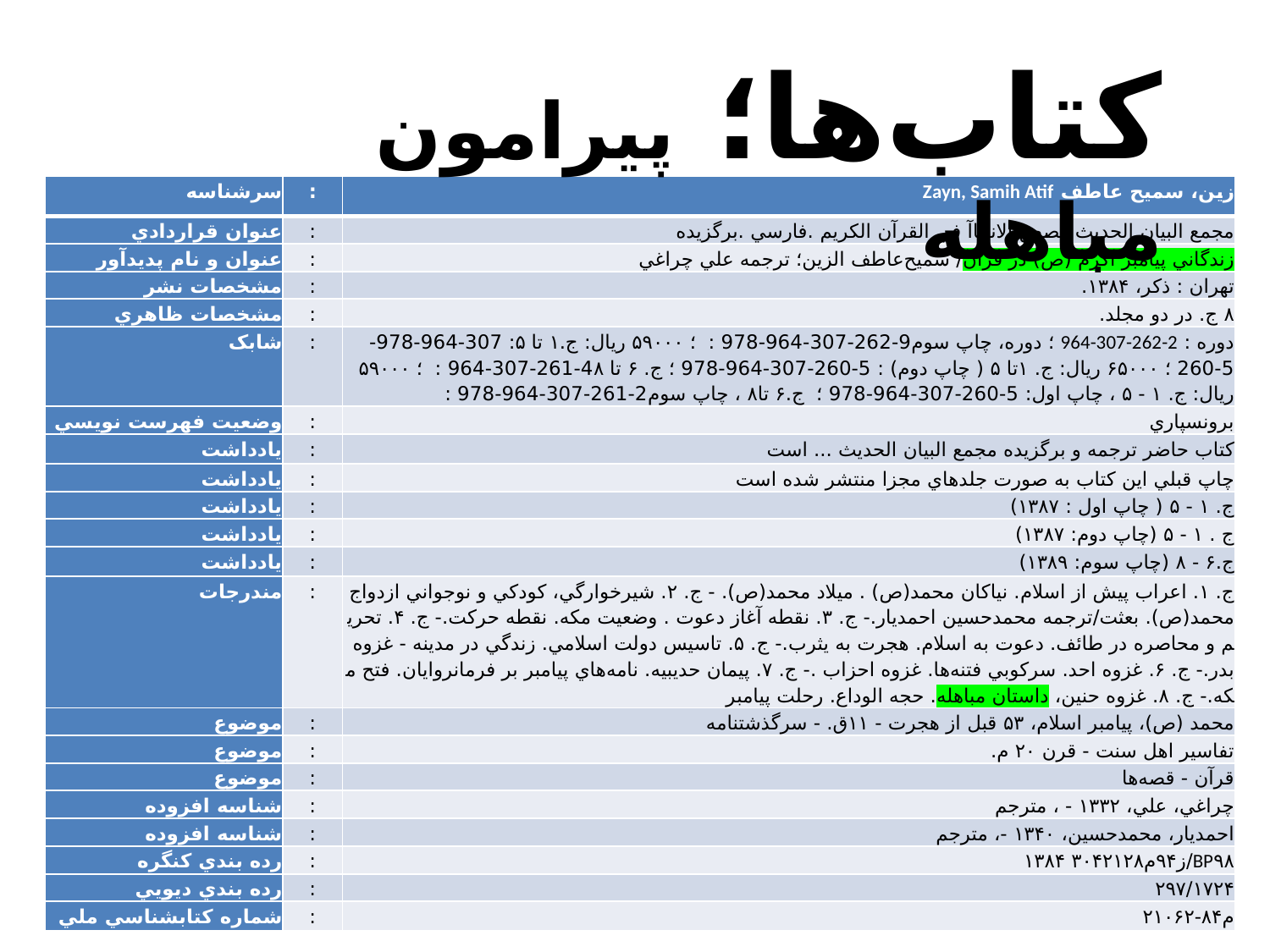

کتاب‌ها؛ پيرامون مباهله
| ‏سرشناسه | : | زي‍ن‌، س‍م‍ي‍ح‌ ع‍اطف‌ Zayn, Samih Atif |
| --- | --- | --- |
| ‏عنوان قراردادي | : | مج‍م‍ع‌ ال‍ب‍ي‍ان‌ ال‍ح‍دي‍ث‌ ق‍ص‍ص‌ الان‍ب‍ي‍اآ ف‍ي‌ ال‍ق‍رآن‌ ال‍ک‍ري‍م‌ .فارسي .برگزيده |
| ‏عنوان و نام پديدآور | : | زن‍دگ‍ان‍ي‌ پ‍ي‍ام‍ب‍ر اک‍رم‌ (ص‌) در ق‍رآن‌/ س‍م‍ي‍ح‌ع‍اطف‌ ال‍زي‍ن‌؛ ت‍رج‍م‍ه‌ ع‍ل‍ي‌ چ‍راغ‍ي‌ |
| ‏مشخصات نشر | : | ت‍ه‍ران‌ : ذک‍ر‏‫، ۱۳۸۴. |
| ‏مشخصات ظاهري | : | ۸ ج‌. در دو مجلد. |
| ‏شابک | : | دوره‏‫ : ‎964-307-262-2 ؛ ‏‫دوره، چاپ سوم‏‫978-964-307-262-9 : ؛ ‏‫۵۹۰۰۰ ريال‏‫: ‏‫ج.۱ تا ۵‏‫: ‏‫978-964-307-260-5 ؛ ‏‫۶۵۰۰۰ ريال‏‫: ج. ۱تا ۵ ( چاپ دوم) : ‏‫978-964-307-260-5 ؛ ‏‫ج. ۶ تا ۸‏‫964-307-261-4 : ؛ ‏‫۵۹۰۰۰ ريال‏‫: ج. ۱ - ۵ ، چاپ اول: ‏‫978-964-307-260-5 ؛ ‏‫ ج.۶ تا۸ ، چاپ سوم‏‫978-964-307-261-2 : |
| ‏وضعيت فهرست نويسي | : | برونسپاري |
| ‏يادداشت | : | ک‍ت‍اب‌ ح‍اض‍ر ت‍رج‍م‍ه‌ و ب‍رگ‍زي‍ده‌ م‍ج‍م‍ع‌ ال‍ب‍ي‍ان‌ ال‍ح‍دي‍ث‌ ... اس‍ت‌ |
| ‏يادداشت | : | چ‍اپ‌ ق‍ب‍ل‍ي‌ اي‍ن‌ ک‍ت‍اب‌ ب‍ه‌ ص‍ورت‌ ج‍ل‍ده‍اي‌ م‍ج‍زا م‍ن‍ت‍ش‍ر ش‍ده‌ اس‍ت‌ |
| ‏يادداشت | : | ‏‫ج. ۱ - ۵ ( چاپ اول : ۱۳۸۷) |
| ‏يادداشت | : | ج . ۱ - ۵ (چاپ دوم: ۱۳۸۷) |
| ‏يادداشت | : | ج.۶ - ۸ (چاپ سوم: ۱۳۸۹) |
| ‏مندرجات | : | ج‌. ۱. اع‍راب‌ پ‍ي‍ش‌ از اس‍لام‌. ن‍ي‍اک‍ان‌ م‍ح‍م‍د(ص‌) . م‍ي‍لاد م‍ح‍م‍د(ص‌). - ج‌. ۲. ش‍ي‍رخ‍وارگ‍ي‌، ک‍ودک‍ي‌ و ن‍وج‍وان‍ي‌ ازدواج‌ م‍ح‍م‍د(ص‌). ب‍ع‍ث‍ت‌/ت‍رج‍م‍ه‌ م‍ح‍م‍دح‍س‍ي‍ن‌ اح‍م‍دي‍ار.- ج‌. ۳. ن‍ق‍طه‌ آغ‍از دع‍وت‌ . وض‍ع‍ي‍ت‌ م‍ک‍ه‌. ن‍ق‍طه‌ ح‍رک‍ت‌.- ج‌. ۴. ت‍ح‍ري‍م‌ و م‍ح‍اص‍ره‌ در طائ‍ف‌. دع‍وت‌ ب‍ه‌ اس‍لام‌. ه‍ج‍رت‌ ب‍ه‌ ي‍ث‍رب‌.- ج‌. ۵. ت‍اس‍ي‍س‌ دول‍ت‌ اس‍لام‍ي‌. زن‍دگ‍ي‌ در م‍دي‍ن‍ه‌ - غ‍زوه‌ ب‍در.- ج‌. ۶. غ‍زوه‌ اح‍د. س‍رک‍وب‍ي‌ ف‍ت‍ن‍ه‌ه‍ا. غ‍زوه‌ اح‍زاب‌ .- ج‌. ۷. پ‍ي‍م‍ان‌ ح‍دي‍ب‍ي‍ه‌. ن‍ام‍ه‌ه‍اي‌ پ‍ي‍ام‍ب‍ر ب‍ر ف‍رم‍ان‍رواي‍ان‌. ف‍ت‍ح‌ م‍ک‍ه‌.- ج‌. ۸. غ‍زوه‌ ح‍ن‍ي‍ن‌، داس‍ت‍ان‌ م‍ب‍اه‍ل‍ه‌. ح‍ج‍ه‌ ال‍وداع‌. رح‍ل‍ت‌ پ‍ي‍ام‍ب‍ر |
| ‏موضوع | : | محمد‏‫ (ص)، پيامبر اسلام، ‏‫۵۳ قبل از هجرت -‏‏ ۱۱ق.‏‏ - سرگذشتنامه |
| ‏موضوع | : | تفاسير اهل سنت - قرن ۲۰ م. |
| ‏موضوع | : | قرآن - قصه‌ها |
| ‏شناسه افزوده | : | چ‍راغ‍ي‌، ع‍ل‍ي‌،‏‫ ۱۳۳۲ - ‏، مترجم |
| ‏شناسه افزوده | : | اح‍م‍دي‍ار، م‍ح‍م‍دح‍س‍ي‍ن‌، ۱۳۴۰ -، مترجم |
| ‏رده بندي کنگره | : | ‏‫BP۹۸‏‫/ز۹۴م‌۳۰۴۲۱۲۸ ۱۳۸۴ |
| ‏رده بندي ديويي | : | ‏‫۲۹۷/۱۷۲۴ |
| ‏شماره کتابشناسي ملي | : | م‌۸۴-۲۱۰۶۲ |